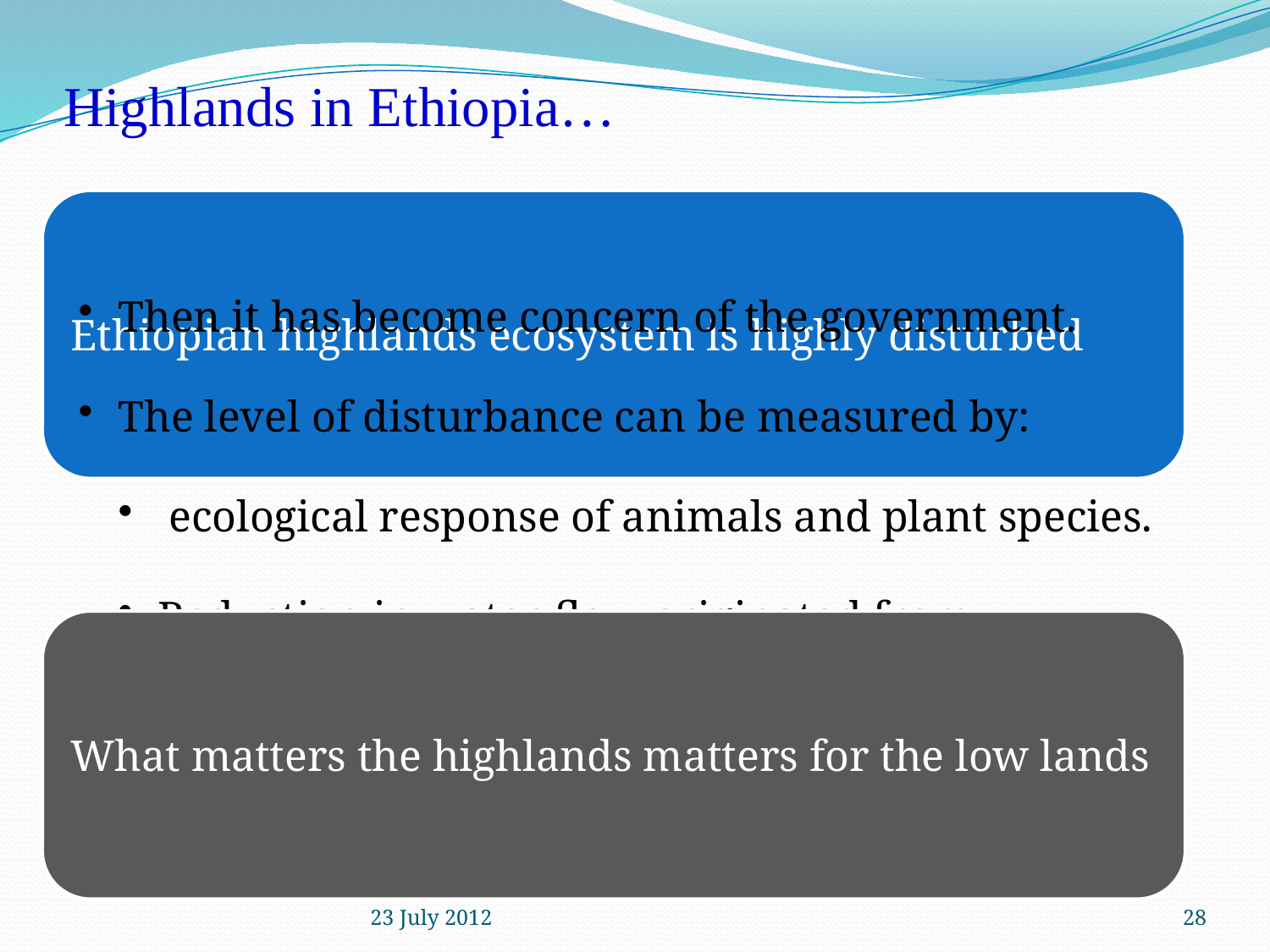

# Highlands in Ethiopia…
Ethiopian highlands ecosystem is highly disturbed
Then it has become concern of the government.
The level of disturbance can be measured by:
Reduction in water flow originated from highlands
 ecological response of animals and plant species.
23 July 2012
28